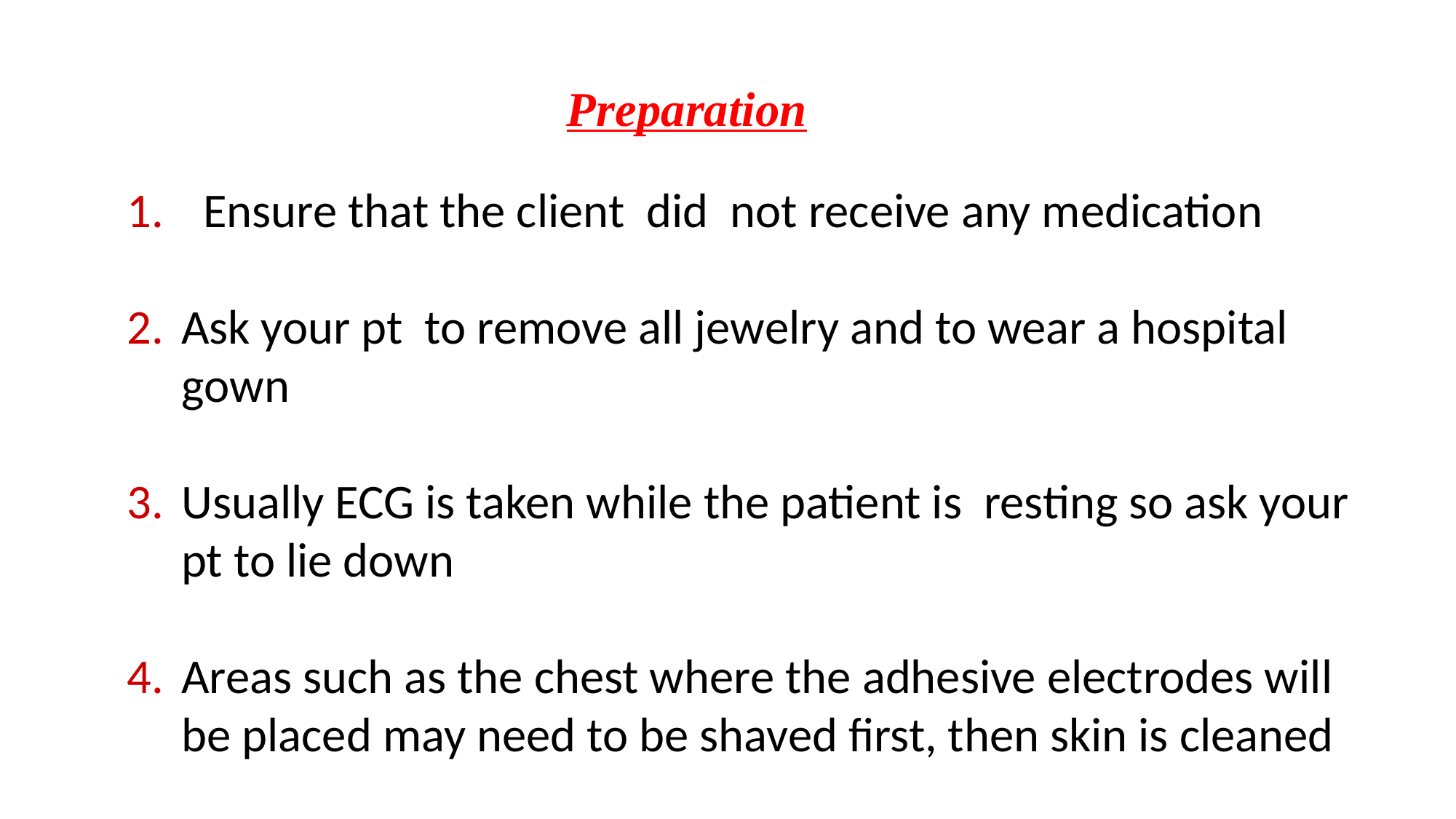

Preparation
  Ensure that the client  did  not receive any medication

Ask your pt  to remove all jewelry and to wear a hospital gown

Usually ECG is taken while the patient is  resting so ask your pt to lie down

Areas such as the chest where the adhesive electrodes will be placed may need to be shaved first, then skin is cleaned